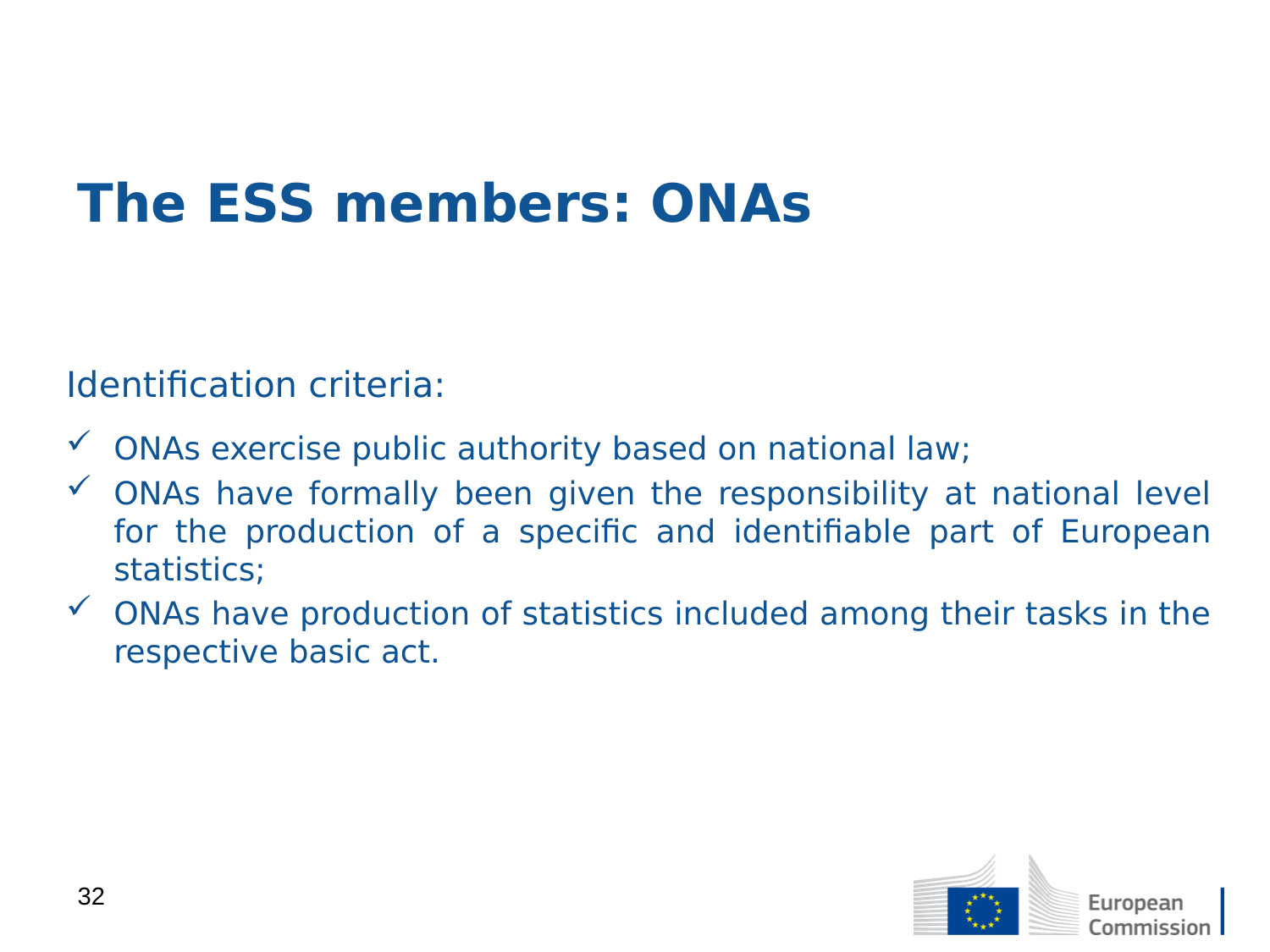

# The ESS members: ONAs
Identification criteria:

ONAs exercise public authority based on national law;
ONAs have formally been given the responsibility at national level for the production of a specific and identifiable part of European statistics;
ONAs have production of statistics included among their tasks in the respective basic act.

32